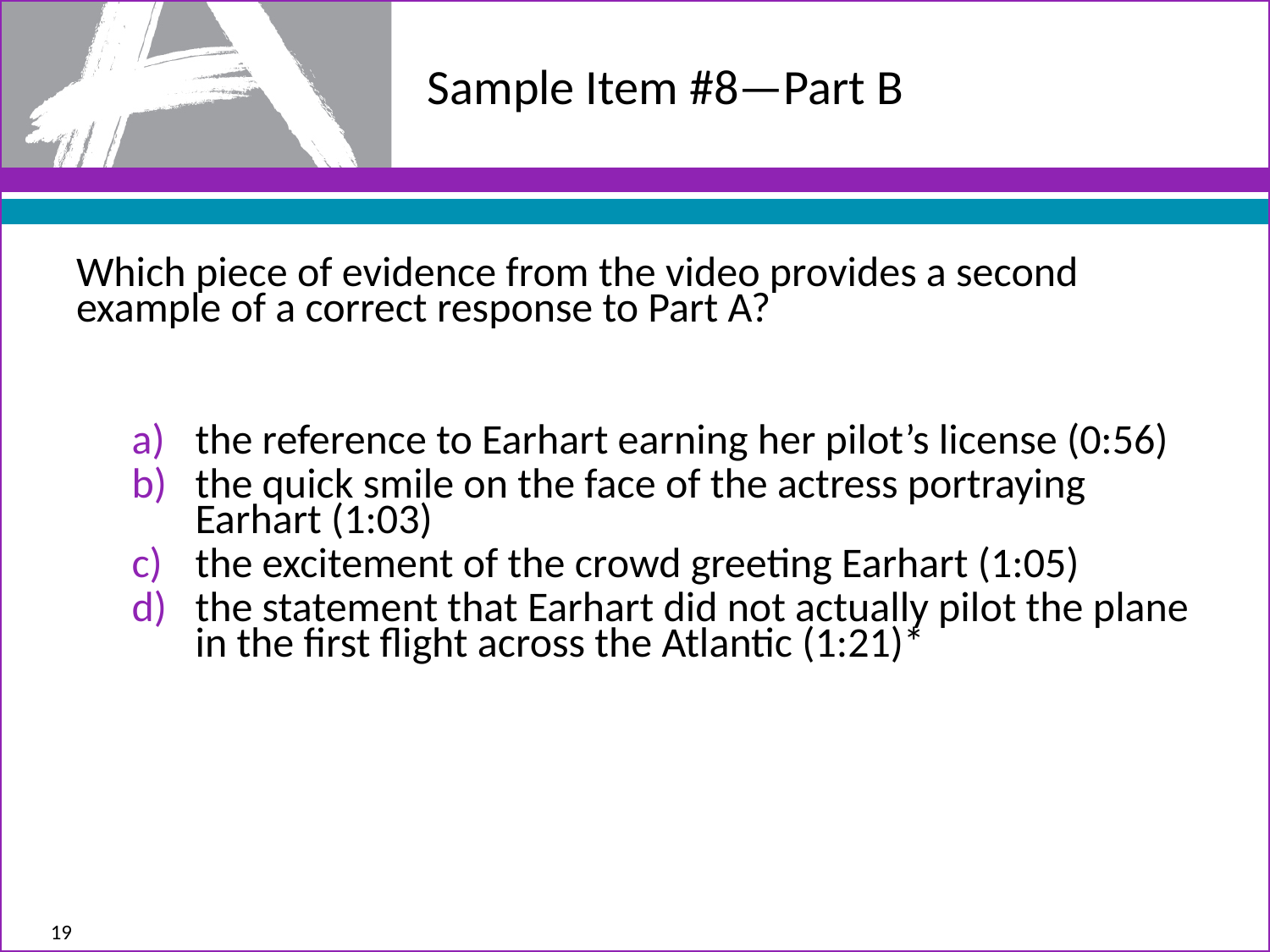

# Sample Item #8—Part B

Which piece of evidence from the video provides a second example of a correct response to Part A?

the reference to Earhart earning her pilot’s license (0:56)
the quick smile on the face of the actress portraying Earhart (1:03)
the excitement of the crowd greeting Earhart (1:05)
the statement that Earhart did not actually pilot the plane in the first flight across the Atlantic (1:21)*

19